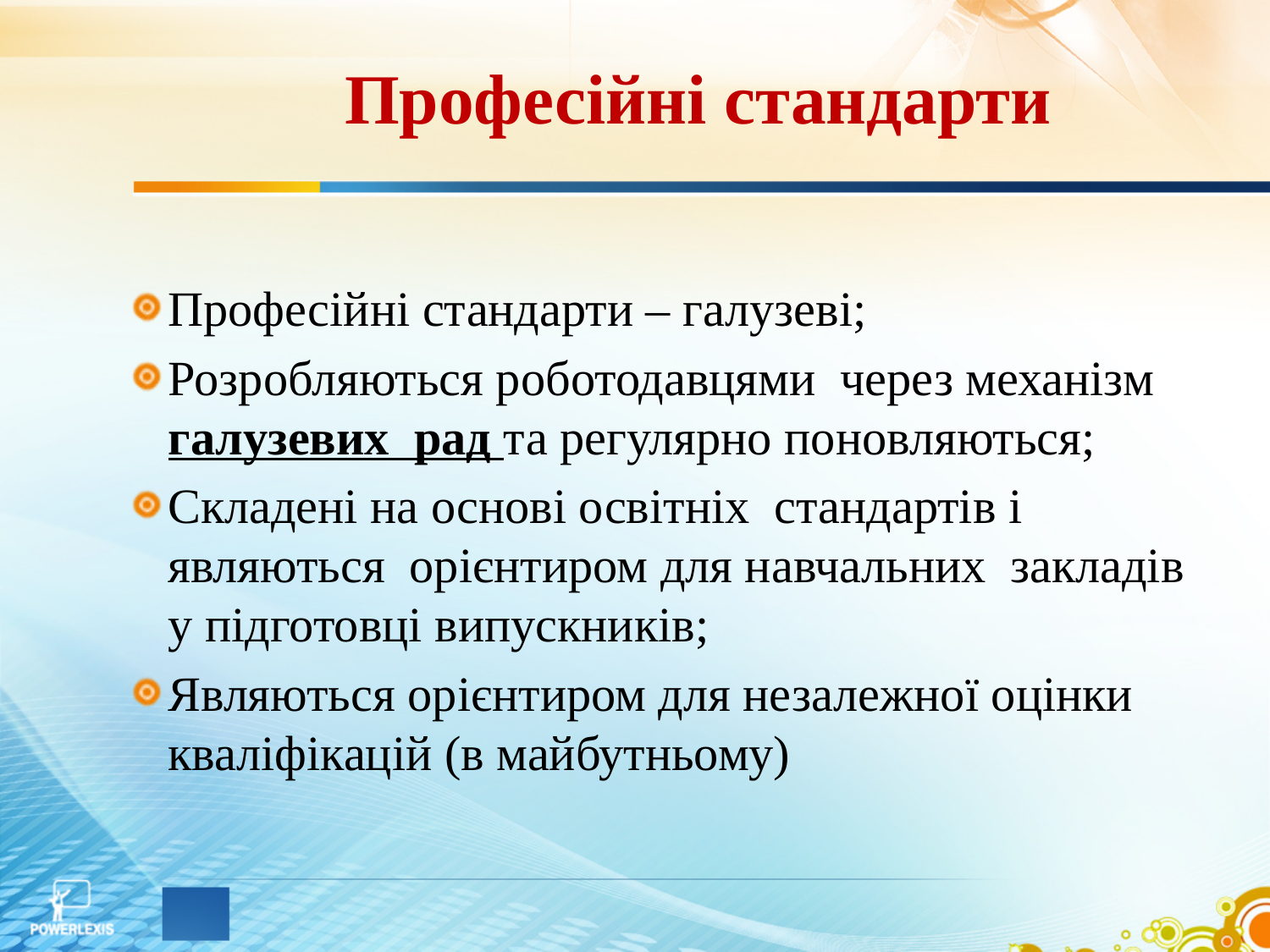

# Професійні стандарти
Професійні стандарти – галузеві;
Розробляються роботодавцями  через механізм галузевих  рад та регулярно поновляються;
Складені на основі освітніх  стандартів і  являються  орієнтиром для навчальних  закладів у підготовці випускників;
Являються орієнтиром для незалежної оцінки кваліфікацій (в майбутньому)